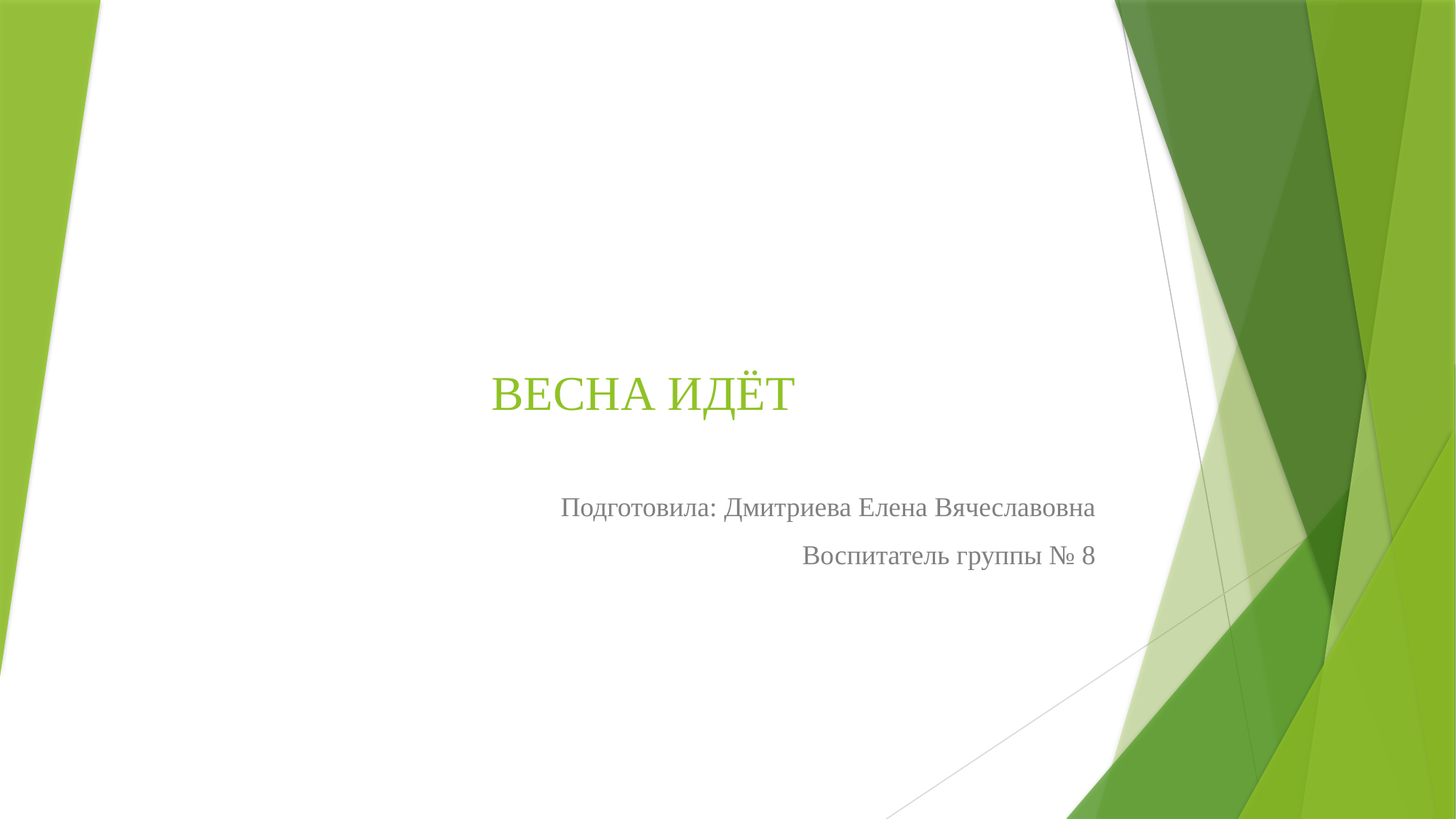

# ВЕСНА ИДЁТ
Подготовила: Дмитриева Елена Вячеславовна
Воспитатель группы № 8